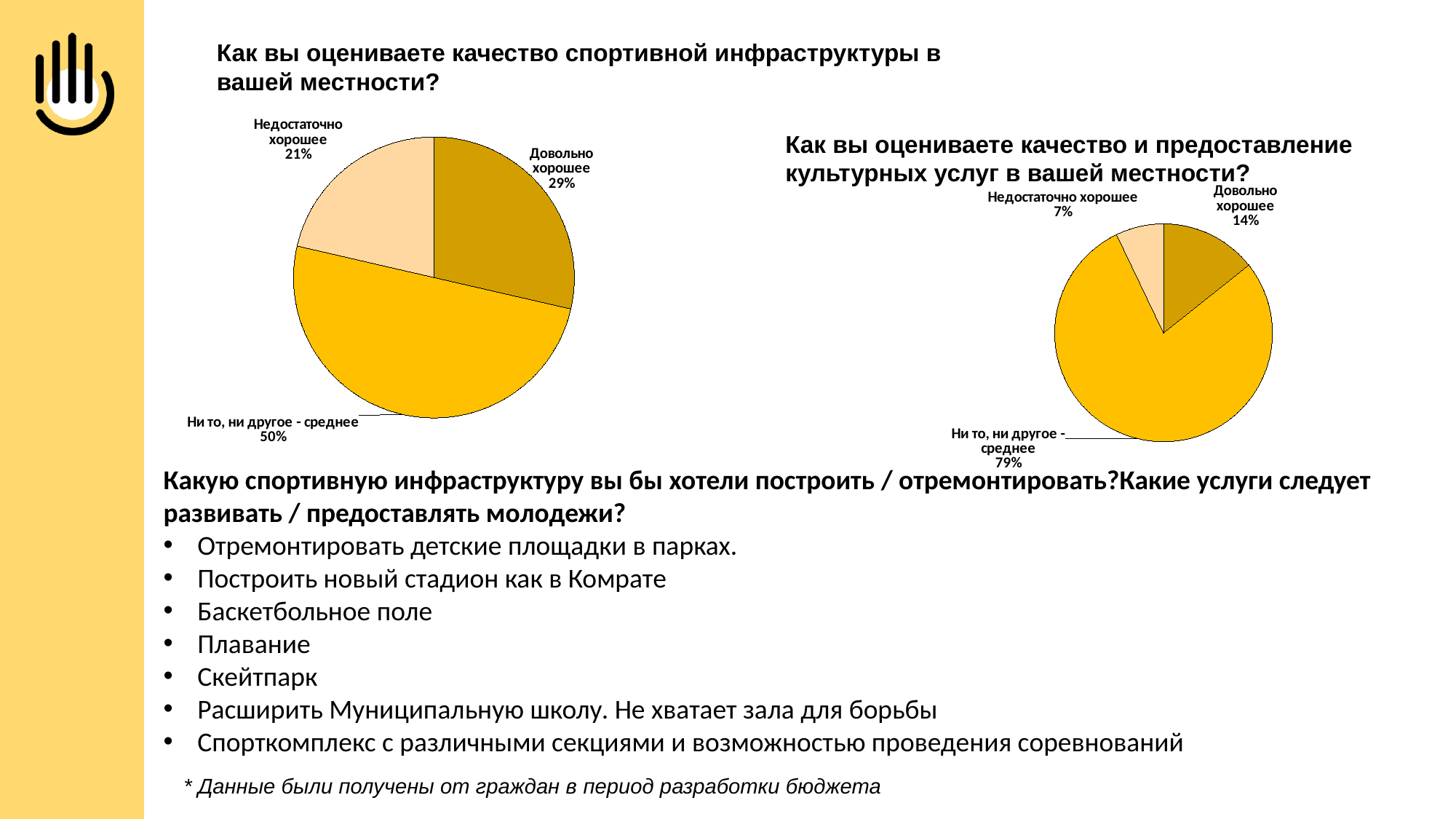

Как вы оцениваете качество спортивной инфраструктуры в вашей местности?

### Chart

| Category |  |
|---|---|
| Довольно хорошее | 0.2860000000000001 |
| Ни то, ни другое - среднее | 0.5 |
| Недостаточно хорошее | 0.21400000000000005 |
Как вы оцениваете качество и предоставление культурных услуг в вашей местности?

### Chart

| Category |  |
|---|---|
| Довольно хорошее | 0.14300000000000004 |
| Ни то, ни другое - среднее | 0.786 |
| Недостаточно хорошее | 0.071 |
Какую спортивную инфраструктуру вы бы хотели построить / отремонтировать?Какие услуги следует развивать / предоставлять молодежи?
Отремонтировать детские площадки в парках.
Построить новый стадион как в Комрате
Баскетбольное поле
Плавание
Скейтпарк
Расширить Муниципальную школу. Не хватает зала для борьбы
Спорткомплекс с различными секциями и возможностью проведения соревнований

* Данные были получены от граждан в период разработки бюджета